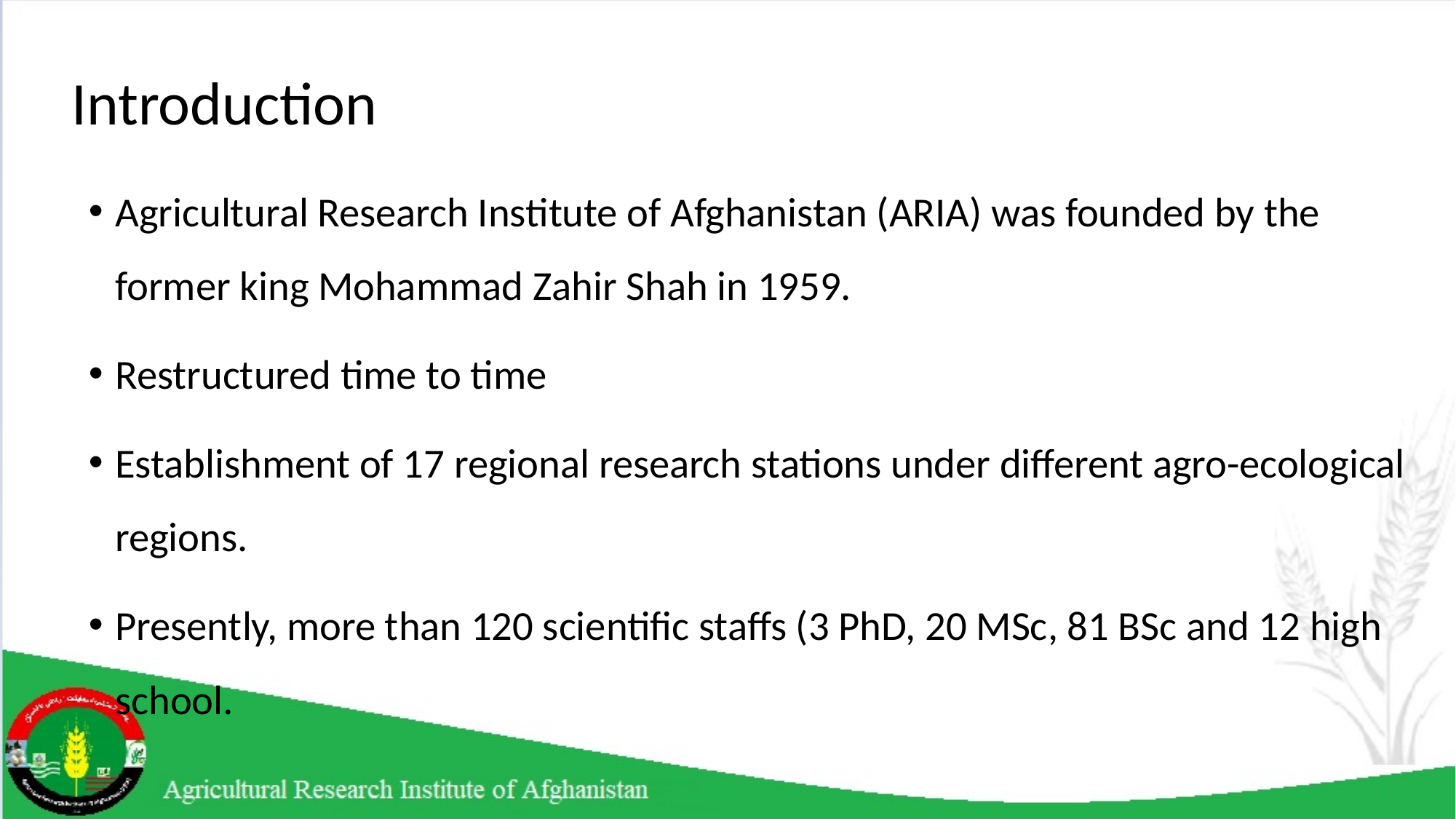

# Introduction
Agricultural Research Institute of Afghanistan (ARIA) was founded by the former king Mohammad Zahir Shah in 1959.
Restructured time to time
Establishment of 17 regional research stations under different agro-ecological regions.
Presently, more than 120 scientific staffs (3 PhD, 20 MSc, 81 BSc and 12 high school.